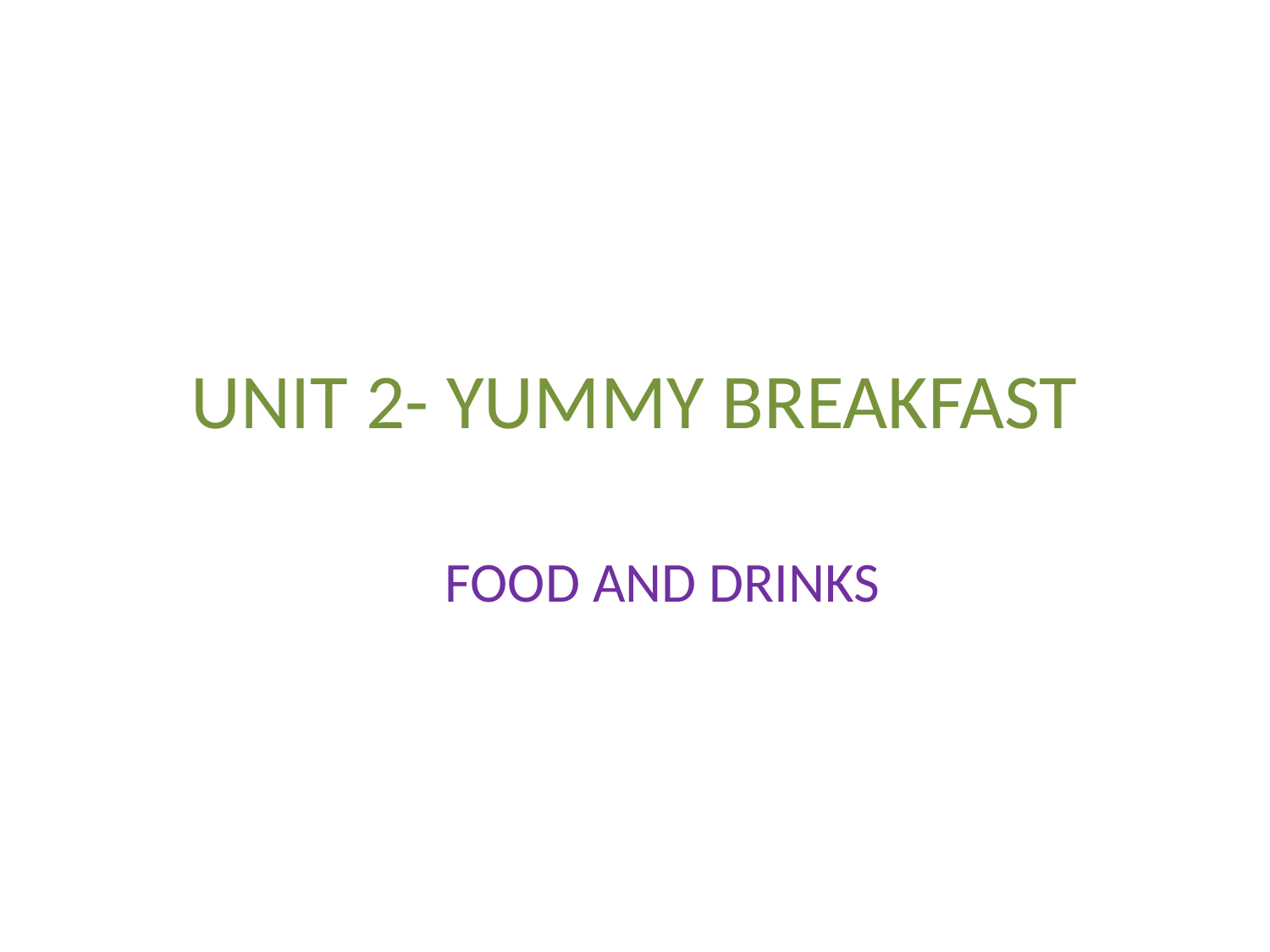

# UNIT 2- YUMMY BREAKFAST
FOOD AND DRINKS